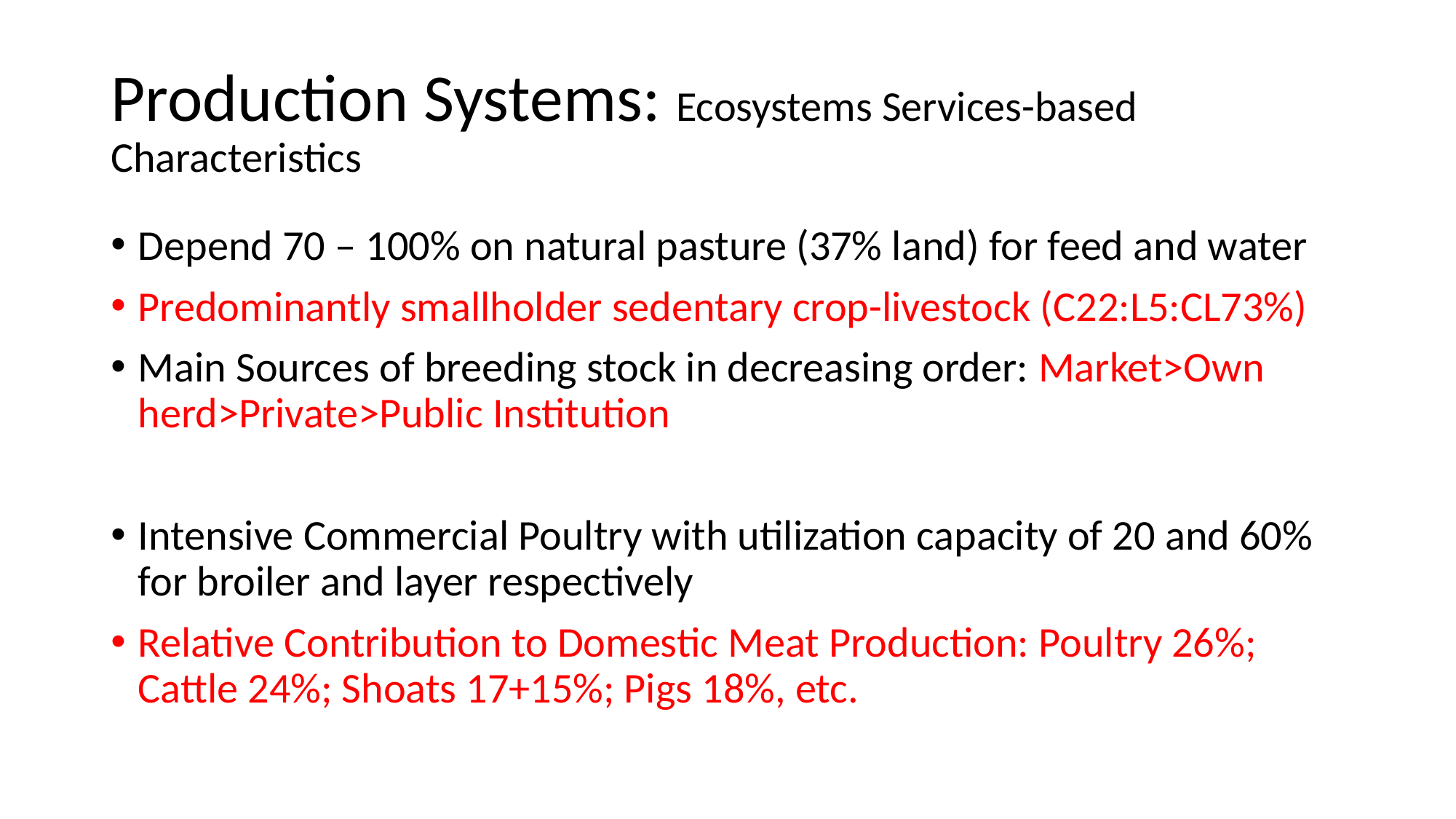

# Production Systems: Ecosystems Services-based Characteristics
Depend 70 – 100% on natural pasture (37% land) for feed and water
Predominantly smallholder sedentary crop-livestock (C22:L5:CL73%)
Main Sources of breeding stock in decreasing order: Market>Own herd>Private>Public Institution

Intensive Commercial Poultry with utilization capacity of 20 and 60% for broiler and layer respectively
Relative Contribution to Domestic Meat Production: Poultry 26%; Cattle 24%; Shoats 17+15%; Pigs 18%, etc.